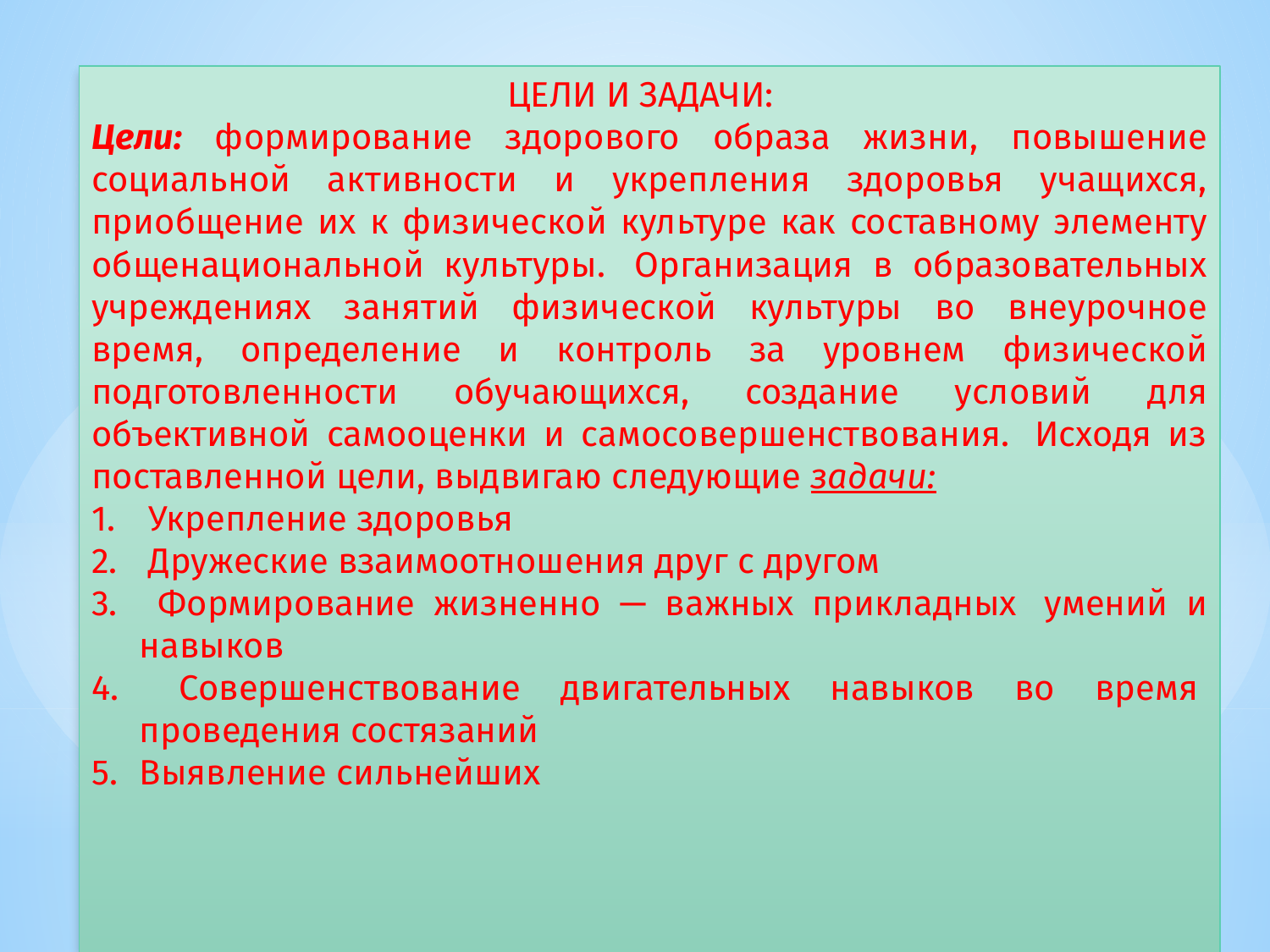

ЦЕЛИ И ЗАДАЧИ:
Цели: формирование здорового образа жизни, повышение социальной активности и укрепления здоровья учащихся, приобщение их к физической культуре как составному элементу общенациональной культуры.  Организация в образовательных учреждениях занятий физической культуры во внеурочное время, определение и контроль за уровнем физической подготовленности обучающихся, создание условий для объективной самооценки и самосовершенствования.  Исходя из поставленной цели, выдвигаю следующие задачи:
 Укрепление здоровья
 Дружеские взаимоотношения друг с другом
 Формирование жизненно — важных прикладных  умений и навыков
 Совершенствование двигательных навыков во время  проведения состязаний
Выявление сильнейших